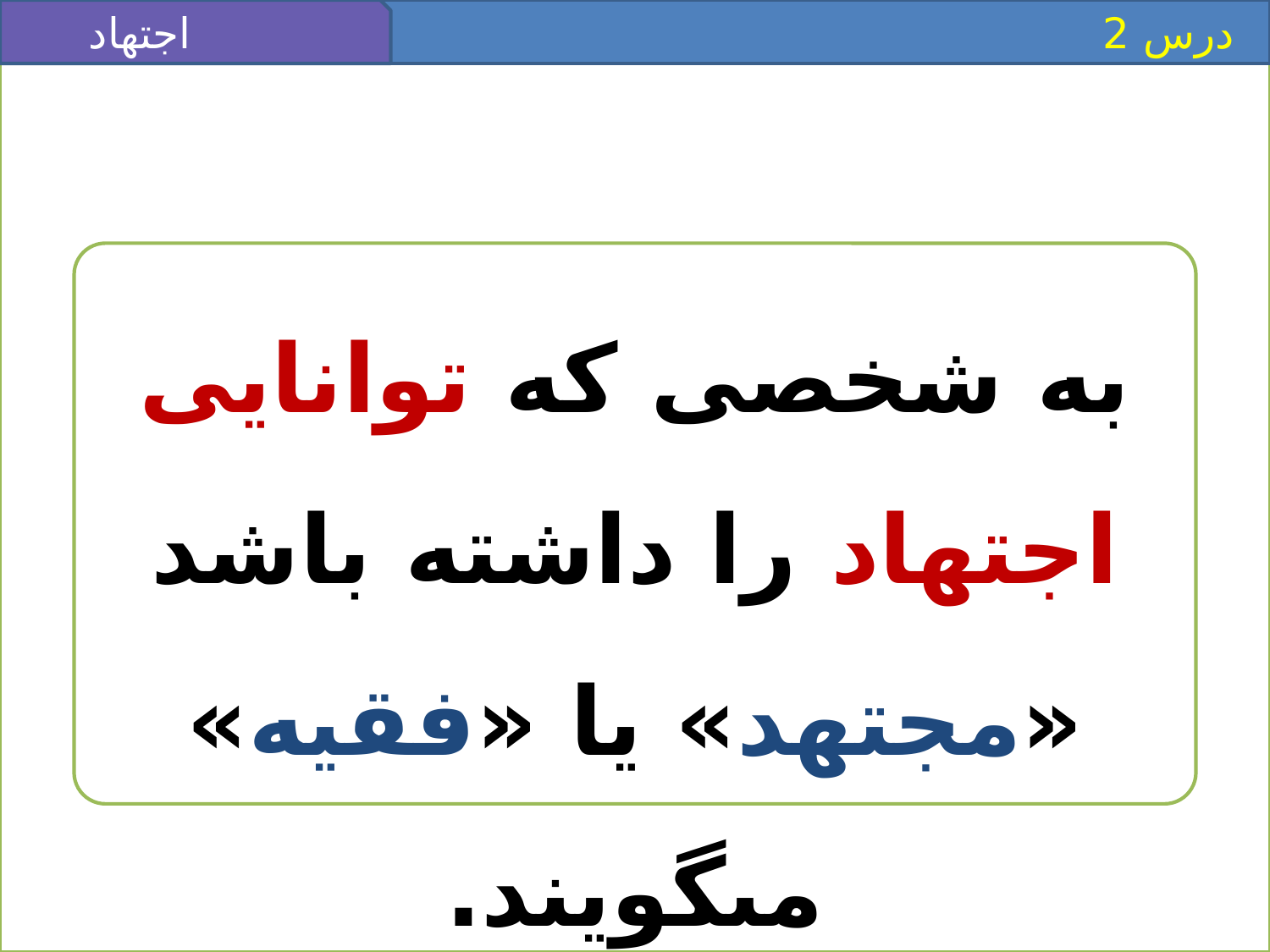

اجتهاد
 درس 2

به شخصى كه توانايى اجتهاد را داشته باشد
«مجتهد» يا «فقيه» مى‏گويند.